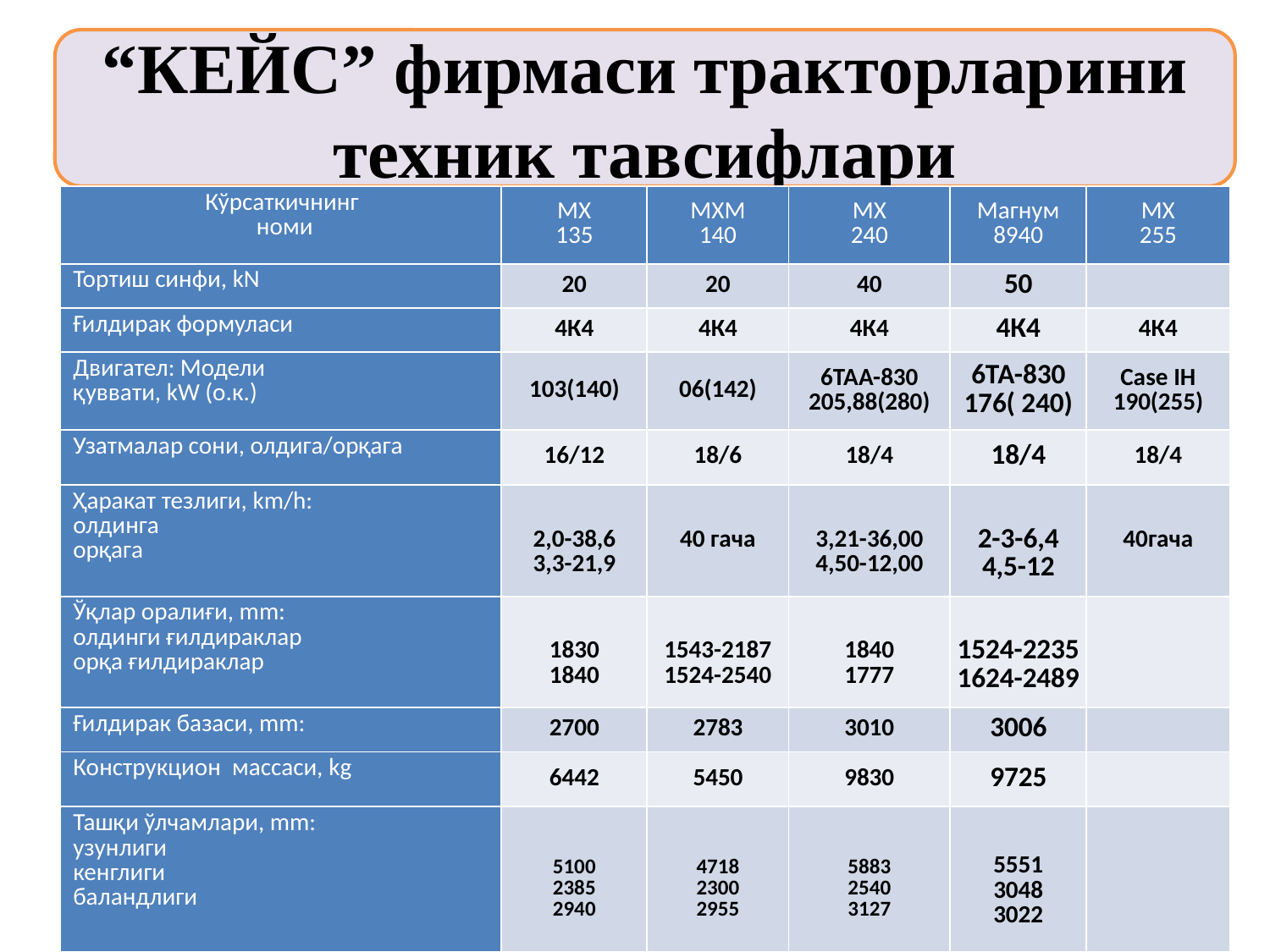

“КЕЙС” фирмаси тракторларини
техник тавсифлари
| Кўрсаткичнинг номи | МХ 135 | МХМ 140 | МХ 240 | Магнум 8940 | МХ 255 |
| --- | --- | --- | --- | --- | --- |
| Тортиш синфи, kN | 20 | 20 | 40 | 50 |  |
| Ғилдирак формуласи | 4К4 | 4К4 | 4К4 | 4К4 | 4К4 |
| Двигател: Модели қуввати, kW (о.к.) | 103(140) | 06(142) | 6ТАА-830 205,88(280) | 6ТА-830 176( 240) | Case IH 190(255) |
| Узатмалар сони, олдига/орқага | 16/12 | 18/6 | 18/4 | 18/4 | 18/4 |
| Ҳаракат тезлиги, km/h: олдинга орқага | 2,0-38,6 3,3-21,9 | 40 гача | 3,21-36,00 4,50-12,00 | 2-3-6,4 4,5-12 | 40гача |
| Ўқлар оралиғи, mm: олдинги ғилдираклар орқа ғилдираклар | 1830 1840 | 1543-2187 1524-2540 | 1840 1777 | 1524-2235 1624-2489 |  |
| Ғилдирак базаси, mm: | 2700 | 2783 | 3010 | 3006 |  |
| Конструкцион массаси, kg | 6442 | 5450 | 9830 | 9725 |  |
| Ташқи ўлчамлари, mm: узунлиги кенглиги баландлиги | 5100 2385 2940 | 4718 2300 2955 | 5883 2540 3127 | 5551 3048 3022 |  |